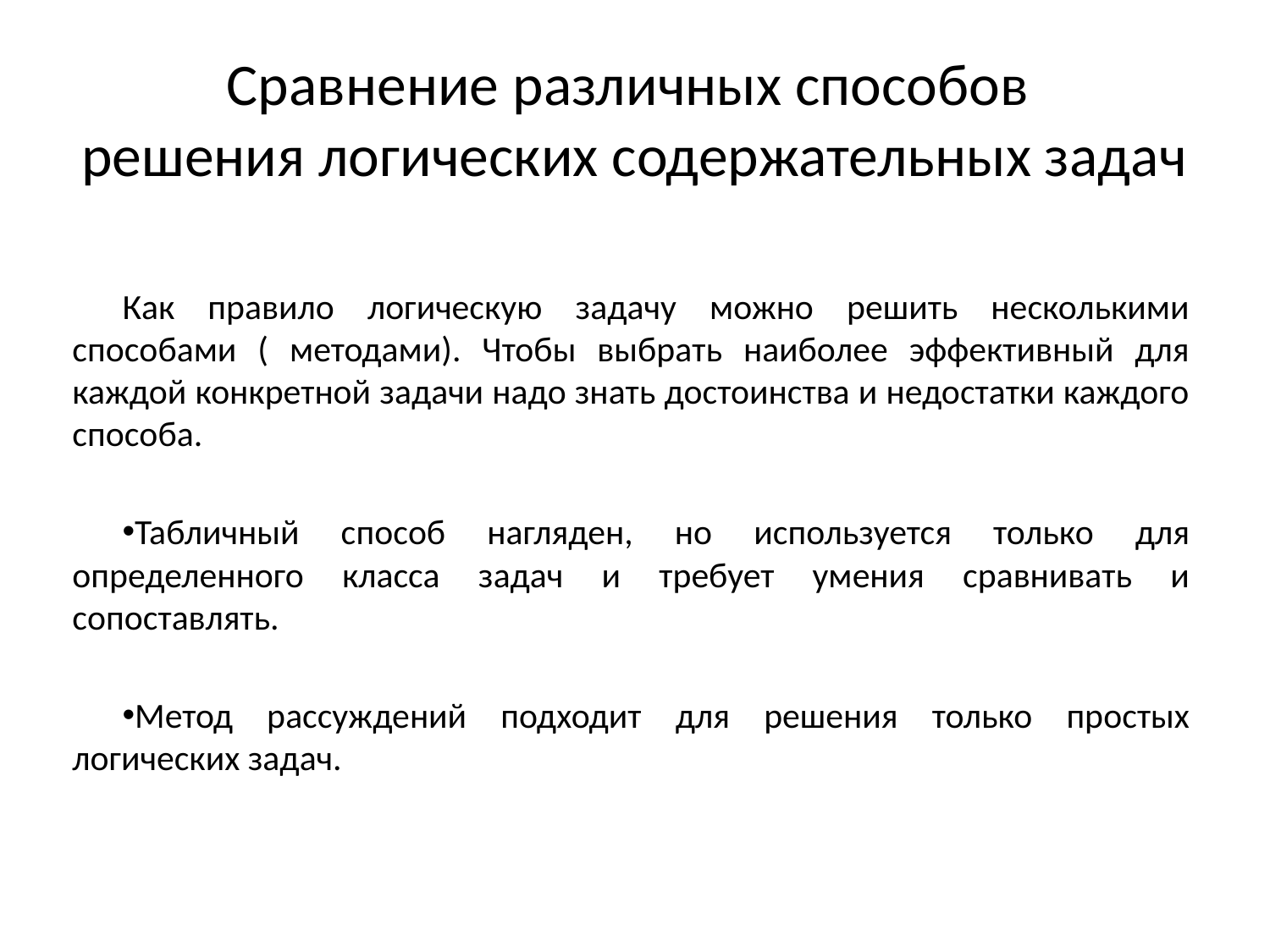

# Сравнение различных способов решения логических содержательных задач
Как правило логическую задачу можно решить несколькими способами ( методами). Чтобы выбрать наиболее эффективный для каждой конкретной задачи надо знать достоинства и недостатки каждого способа.

Табличный способ нагляден, но используется только для определенного класса задач и требует умения сравнивать и сопоставлять.

Метод рассуждений подходит для решения только простых логических задач.